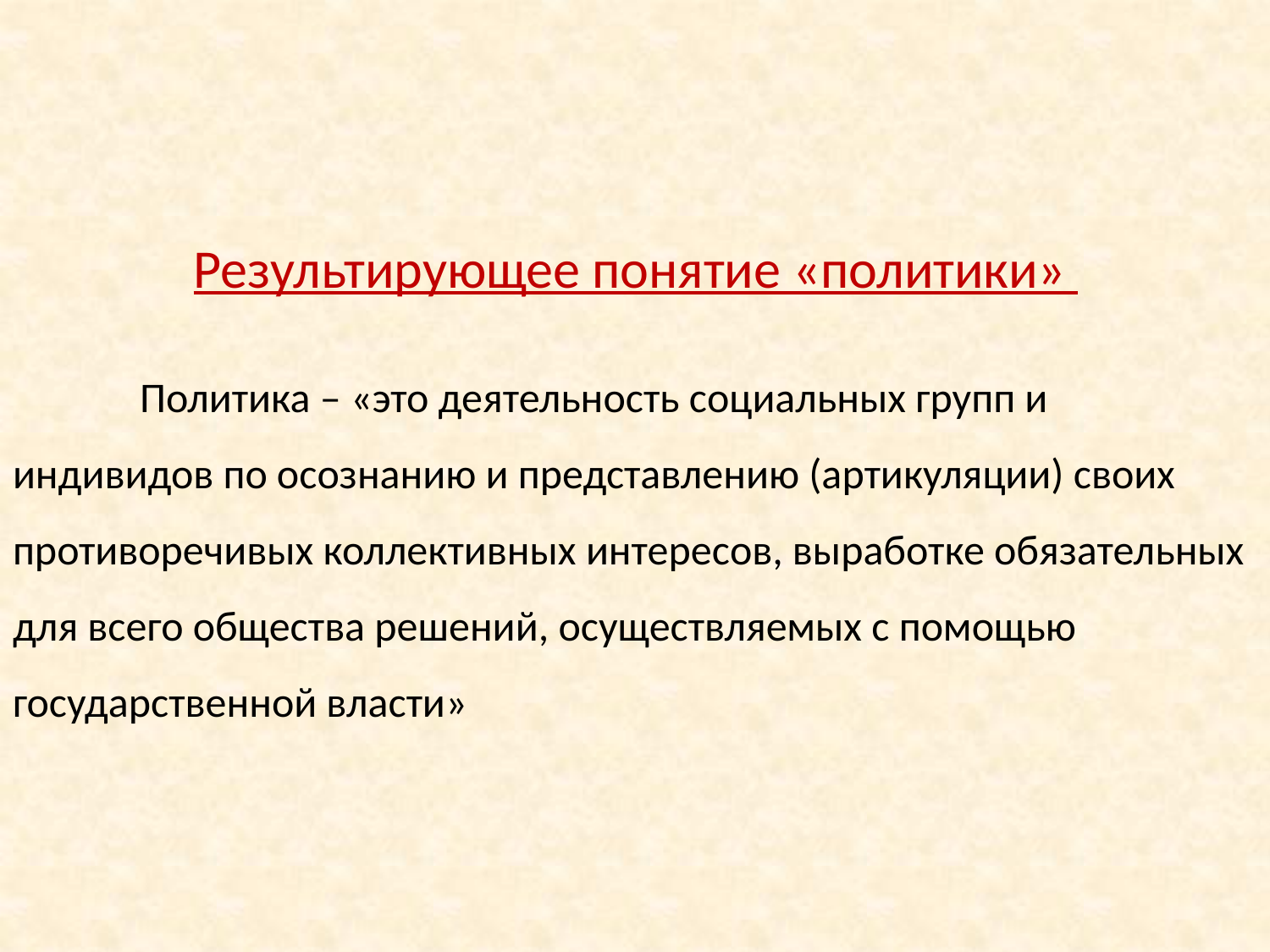

Политика – «это деятельность социальных групп и индивидов по осознанию и представлению (артикуляции) своих противоречивых коллективных интересов, выработке обязательных для всего общества решений, осуществляемых с помощью государственной власти»
# Результирующее понятие «политики»